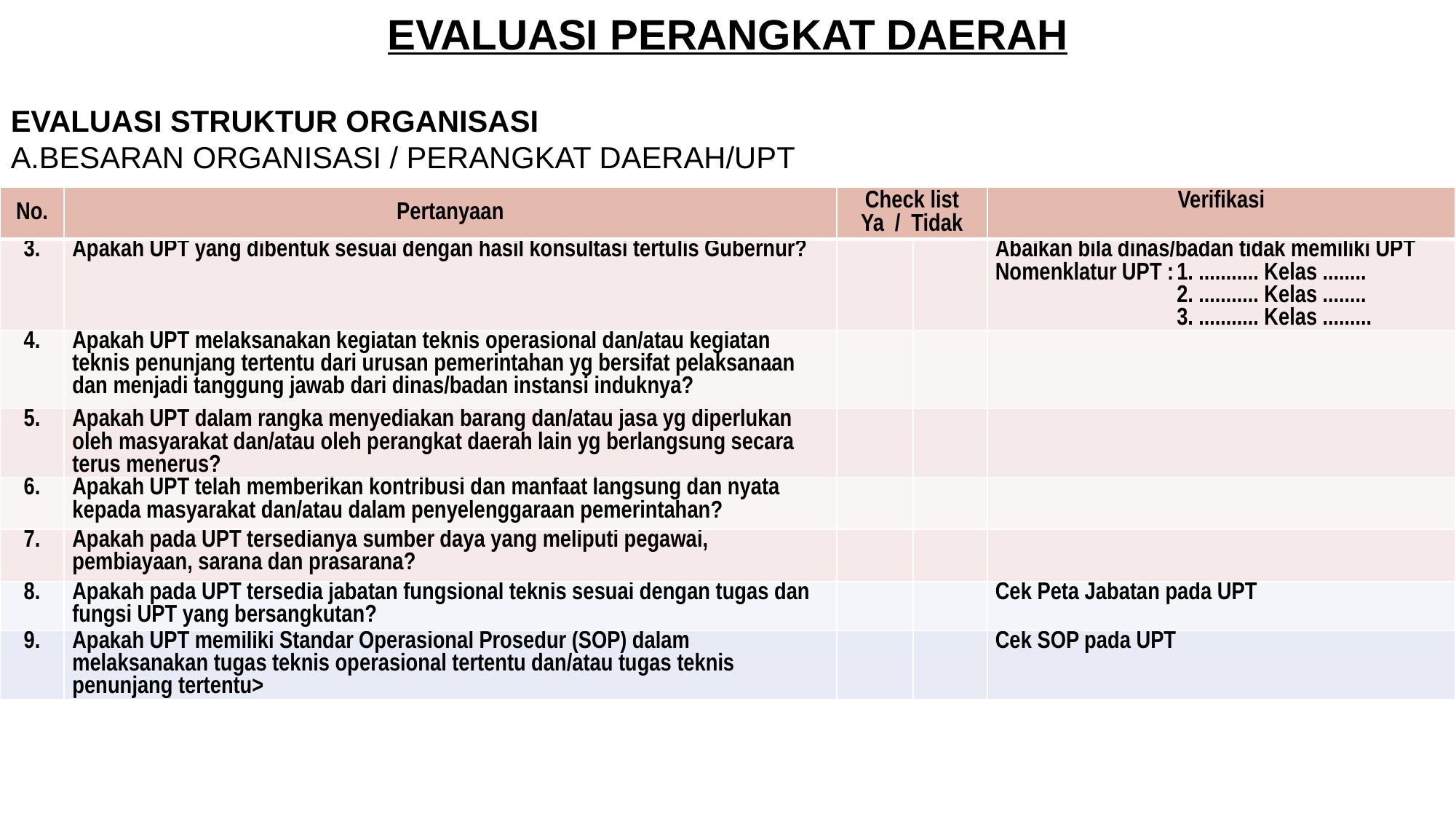

EVALUASI PERANGKAT DAERAH

EVALUASI STRUKTUR ORGANISASI
A.BESARAN ORGANISASI / PERANGKAT DAERAH/UPT
| No. | Pertanyaan | Check list Ya / Tidak |  | Verifikasi |
| --- | --- | --- | --- | --- |
| 3. | Apakah UPT yang dibentuk sesuai dengan hasil konsultasi tertulis Gubernur? |  |  | Abaikan bila dinas/badan tidak memiliki UPT Nomenklatur UPT : 1. ........... Kelas ........ 2. ........... Kelas ........ 3. ........... Kelas ......... |
| 4. | Apakah UPT melaksanakan kegiatan teknis operasional dan/atau kegiatan teknis penunjang tertentu dari urusan pemerintahan yg bersifat pelaksanaan dan menjadi tanggung jawab dari dinas/badan instansi induknya? |  |  |  |
| 5. | Apakah UPT dalam rangka menyediakan barang dan/atau jasa yg diperlukan oleh masyarakat dan/atau oleh perangkat daerah lain yg berlangsung secara terus menerus? |  |  |  |
| 6. | Apakah UPT telah memberikan kontribusi dan manfaat langsung dan nyata kepada masyarakat dan/atau dalam penyelenggaraan pemerintahan? |  |  |  |
| 7. | Apakah pada UPT tersedianya sumber daya yang meliputi pegawai, pembiayaan, sarana dan prasarana? |  |  |  |
| 8. | Apakah pada UPT tersedia jabatan fungsional teknis sesuai dengan tugas dan fungsi UPT yang bersangkutan? |  |  | Cek Peta Jabatan pada UPT |
| 9. | Apakah UPT memiliki Standar Operasional Prosedur (SOP) dalam melaksanakan tugas teknis operasional tertentu dan/atau tugas teknis penunjang tertentu> |  |  | Cek SOP pada UPT |